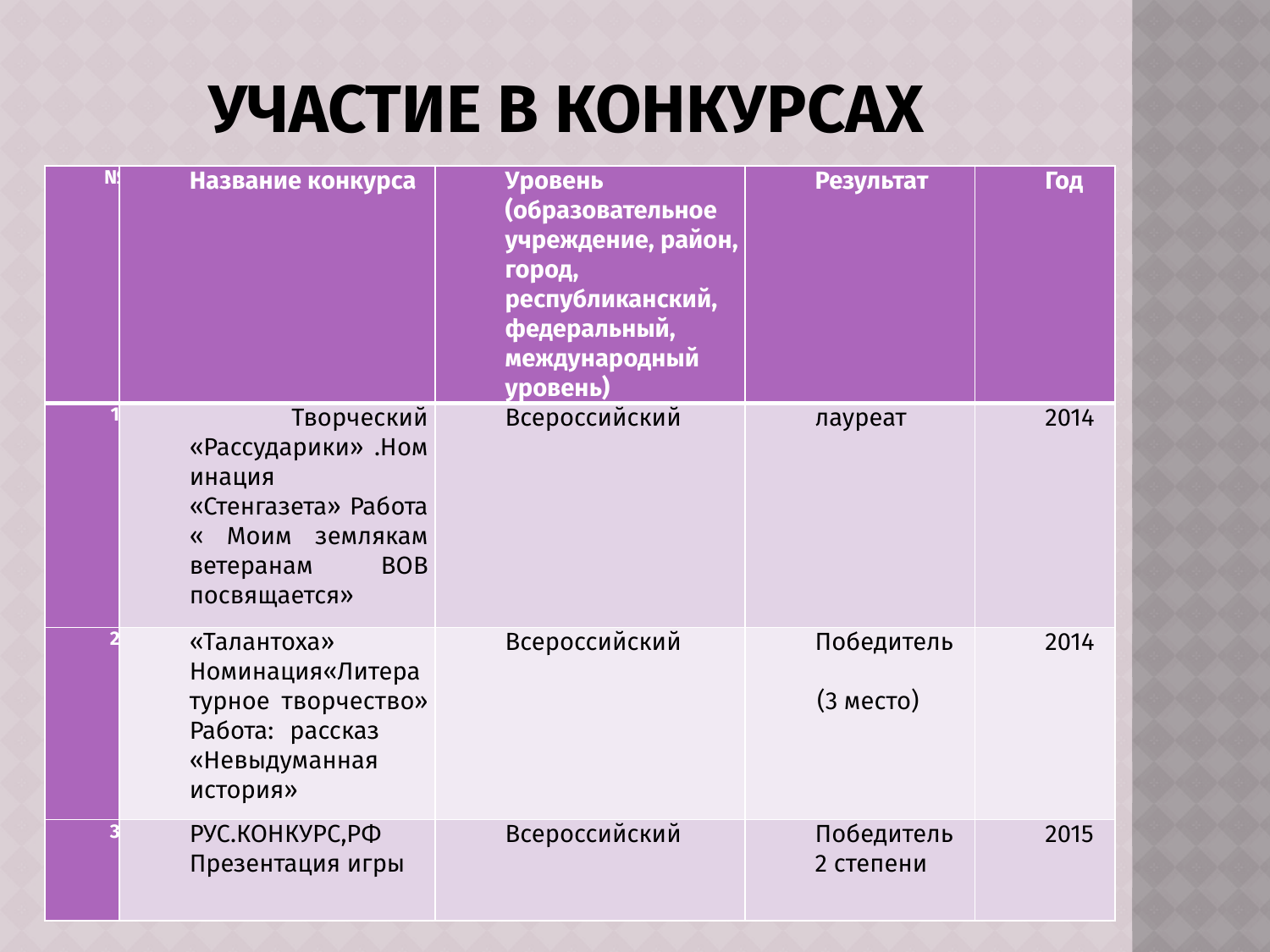

# Участие в конкурсах
| № | Название конкурса | Уровень (образовательное учреждение, район, город, республиканский, федеральный, международный уровень) | Результат | Год |
| --- | --- | --- | --- | --- |
| 1 | Творческий «Рассударики» .Номинация «Стенгазета» Работа « Моим землякам ветеранам ВОВ посвящается» | Всероссийский | лауреат | 2014 |
| 2 | «Талантоха» Номинация«Литературное творчество» Работа: рассказ «Невыдуманная история» | Всероссийский | Победитель   (3 место) | 2014 |
| 3 | РУС.КОНКУРС,РФ Презентация игры | Всероссийский | Победитель 2 степени | 2015 |